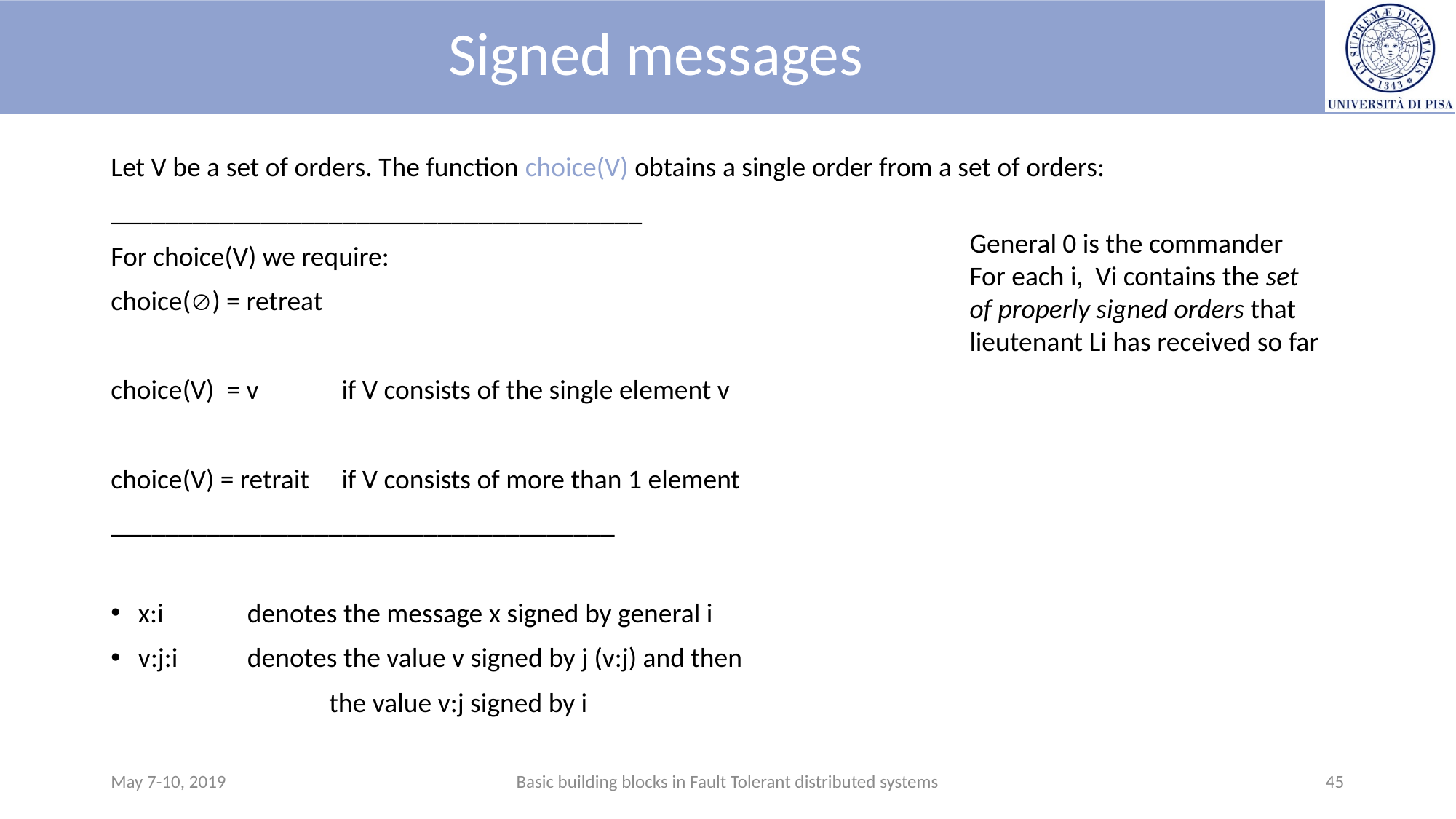

# Signed messages
Let V be a set of orders. The function choice(V) obtains a single order from a set of orders:
_______________________________________
For choice(V) we require:
choice(∅) = retreat

choice(V)  = v     	  if V consists of the single element v

choice(V) = retrait 	  if V consists of more than 1 element
_____________________________________

x:i 	denotes the message x signed by general i
v:j:i  	denotes the value v signed by j (v:j) and then
		the value v:j signed by i

General 0 is the commander
For each i,  Vi contains the set
of properly signed orders that
lieutenant Li has received so far
May 7-10, 2019
Basic building blocks in Fault Tolerant distributed systems
45